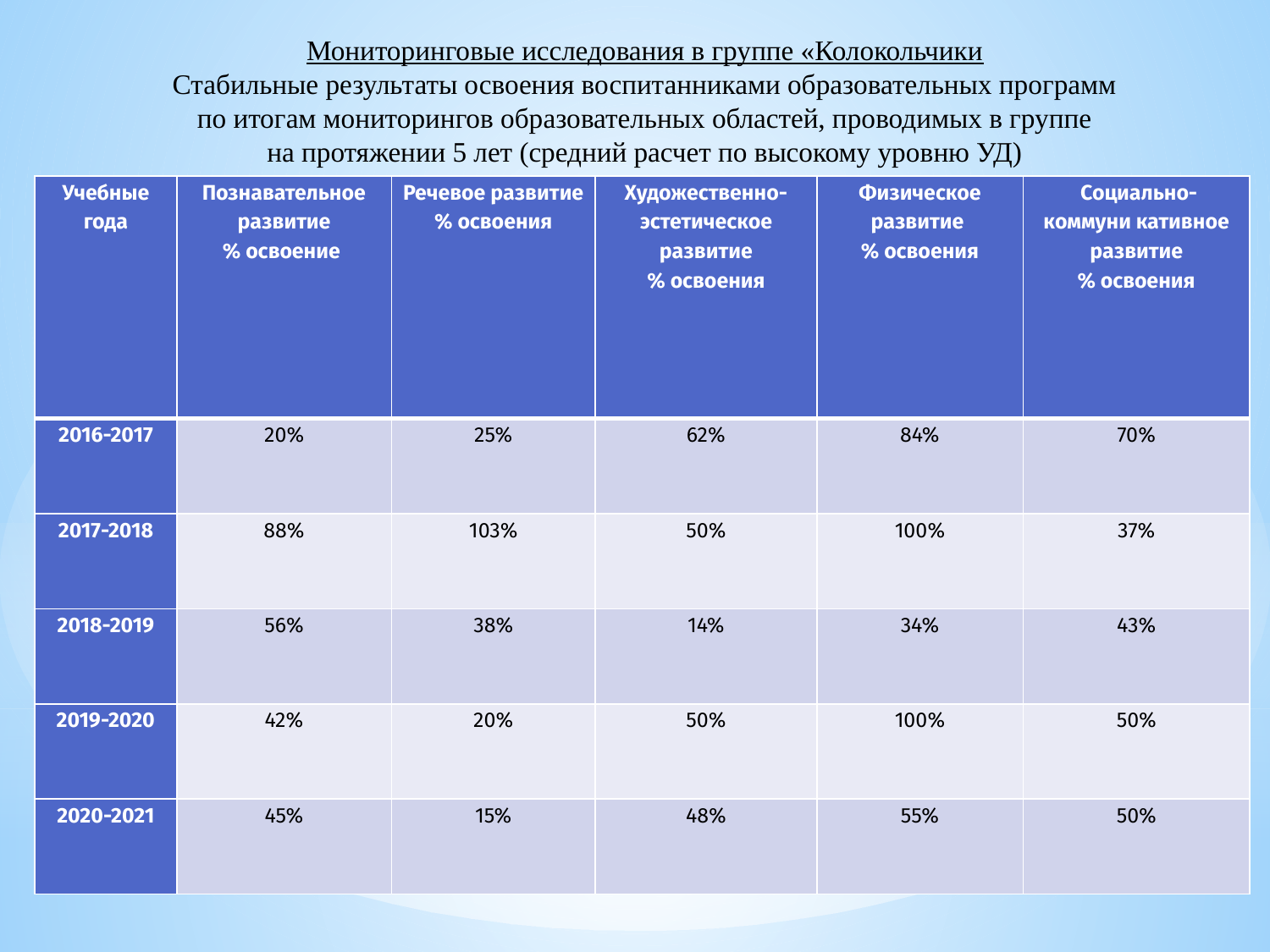

Мониторинговые исследования в группе «Колокольчики
Стабильные результаты освоения воспитанниками образовательных программ
 по итогам мониторингов образовательных областей, проводимых в группе
на протяжении 5 лет (средний расчет по высокому уровню УД)

| Учебные года | Познавательное развитие % освоение | Речевое развитие % освоения | Художественно- эстетическое развитие % освоения | Физическое развитие % освоения | Социально- коммуни кативное развитие % освоения |
| --- | --- | --- | --- | --- | --- |
| 2016-2017 | 20% | 25% | 62% | 84% | 70% |
| 2017-2018 | 88% | 103% | 50% | 100% | 37% |
| 2018-2019 | 56% | 38% | 14% | 34% | 43% |
| 2019-2020 | 42% | 20% | 50% | 100% | 50% |
| 2020-2021 | 45% | 15% | 48% | 55% | 50% |